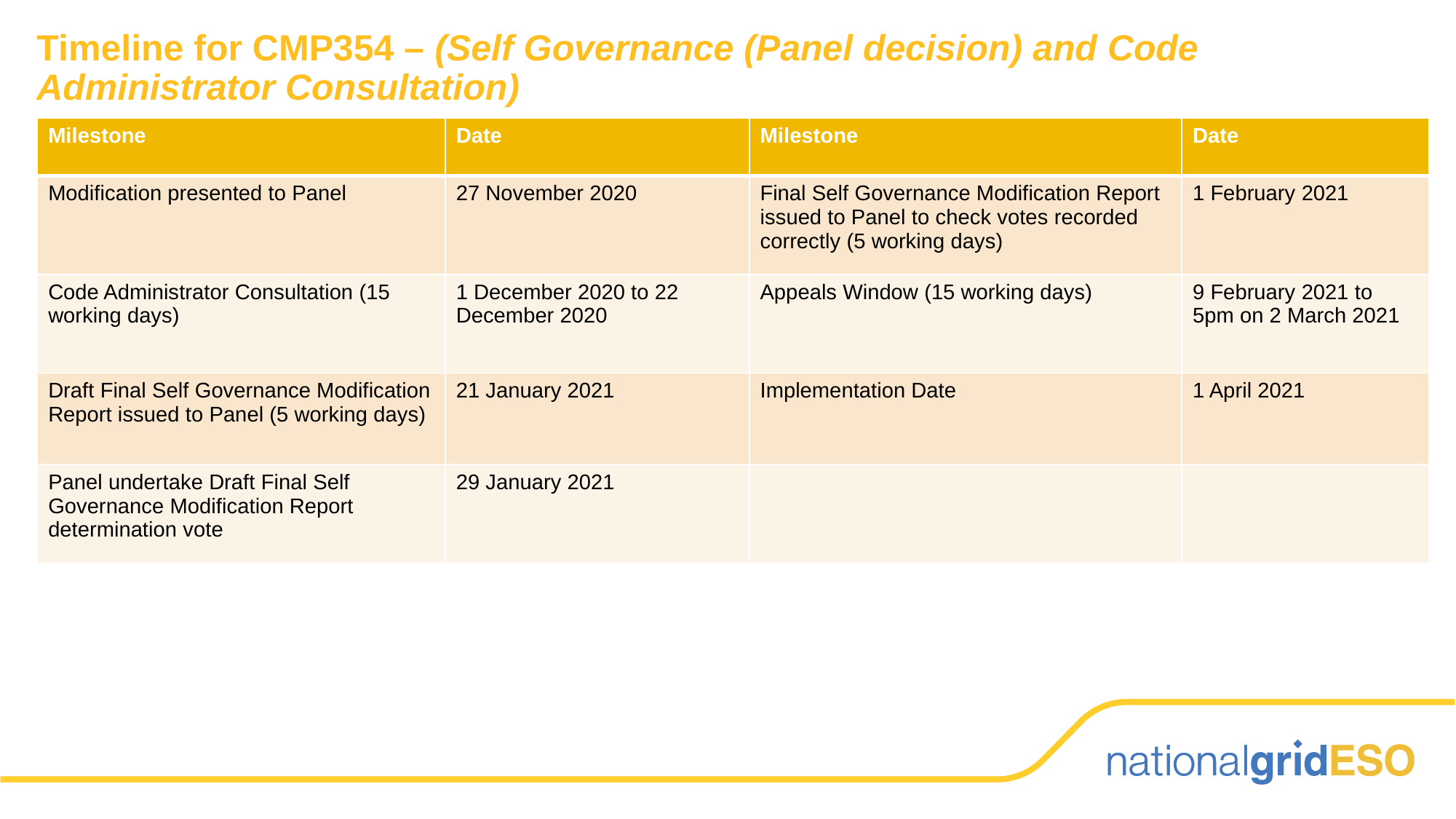

# Timeline for CMP354 – (Self Governance (Panel decision) and Code Administrator Consultation)

| Milestone | Date | Milestone | Date |
| --- | --- | --- | --- |
| Modification presented to Panel | 27 November 2020 | Final Self Governance Modification Report issued to Panel to check votes recorded correctly (5 working days) | 1 February 2021 |
| Code Administrator Consultation (15 working days) | 1 December 2020 to 22 December 2020 | Appeals Window (15 working days) | 9 February 2021 to 5pm on 2 March 2021 |
| Draft Final Self Governance Modification Report issued to Panel (5 working days) | 21 January 2021 | Implementation Date | 1 April 2021 |
| Panel undertake Draft Final Self Governance Modification Report determination vote | 29 January 2021 |  |  |